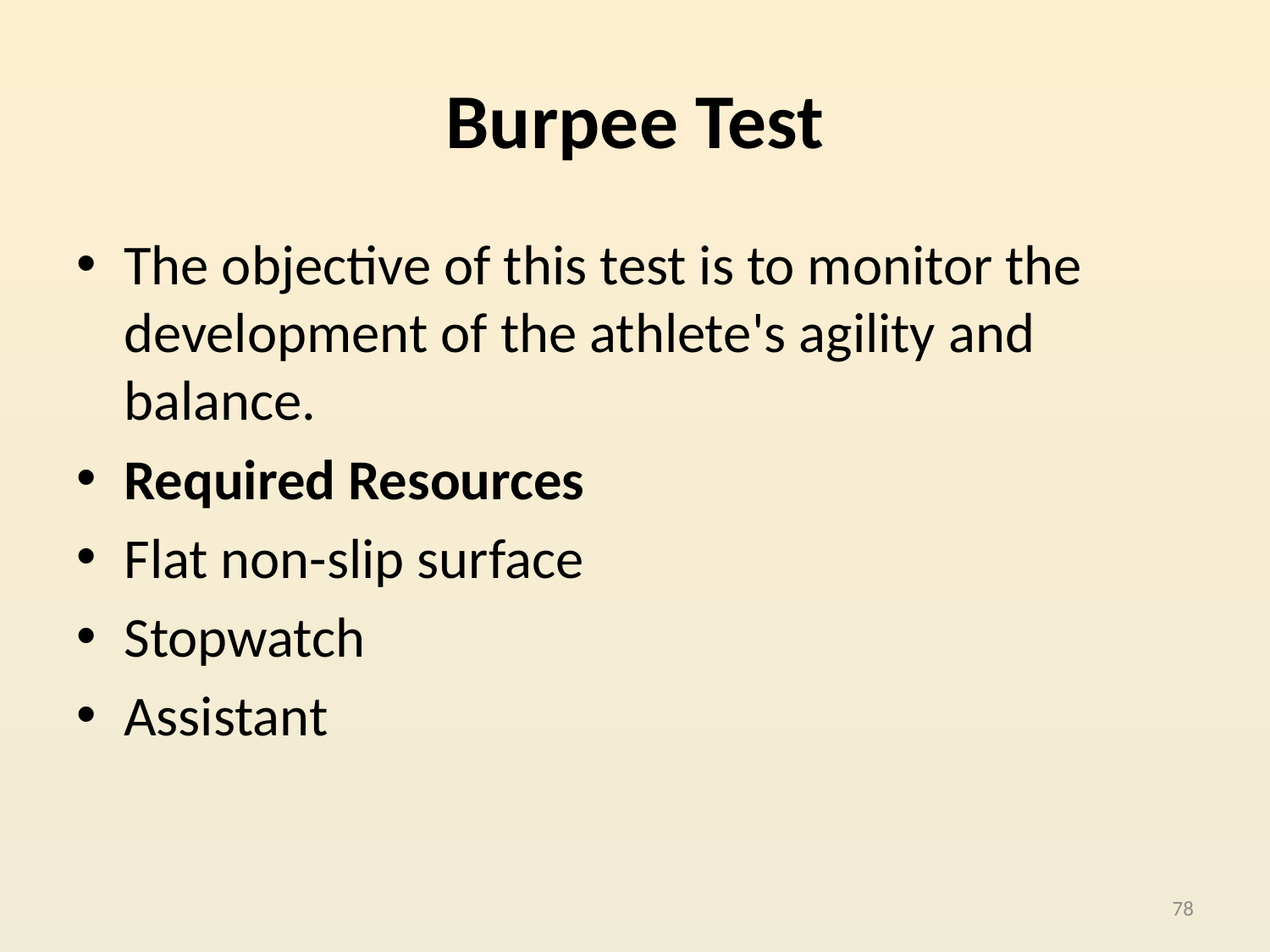

# Burpee Test
The objective of this test is to monitor the development of the athlete's agility and balance.
Required Resources
Flat non-slip surface
Stopwatch
Assistant

78